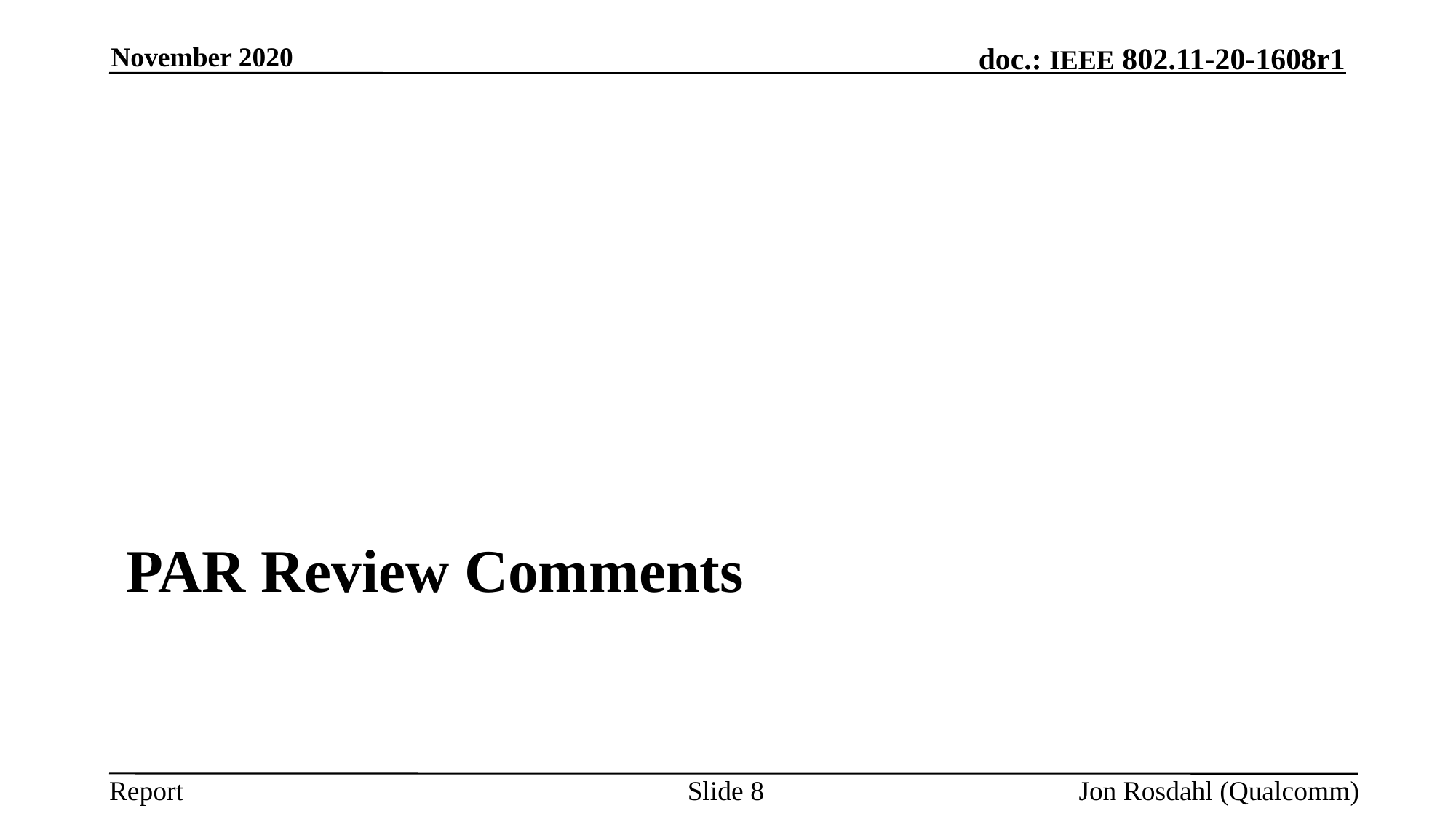

November 2020

# Par Review Comments
Slide 8
Jon Rosdahl (Qualcomm)